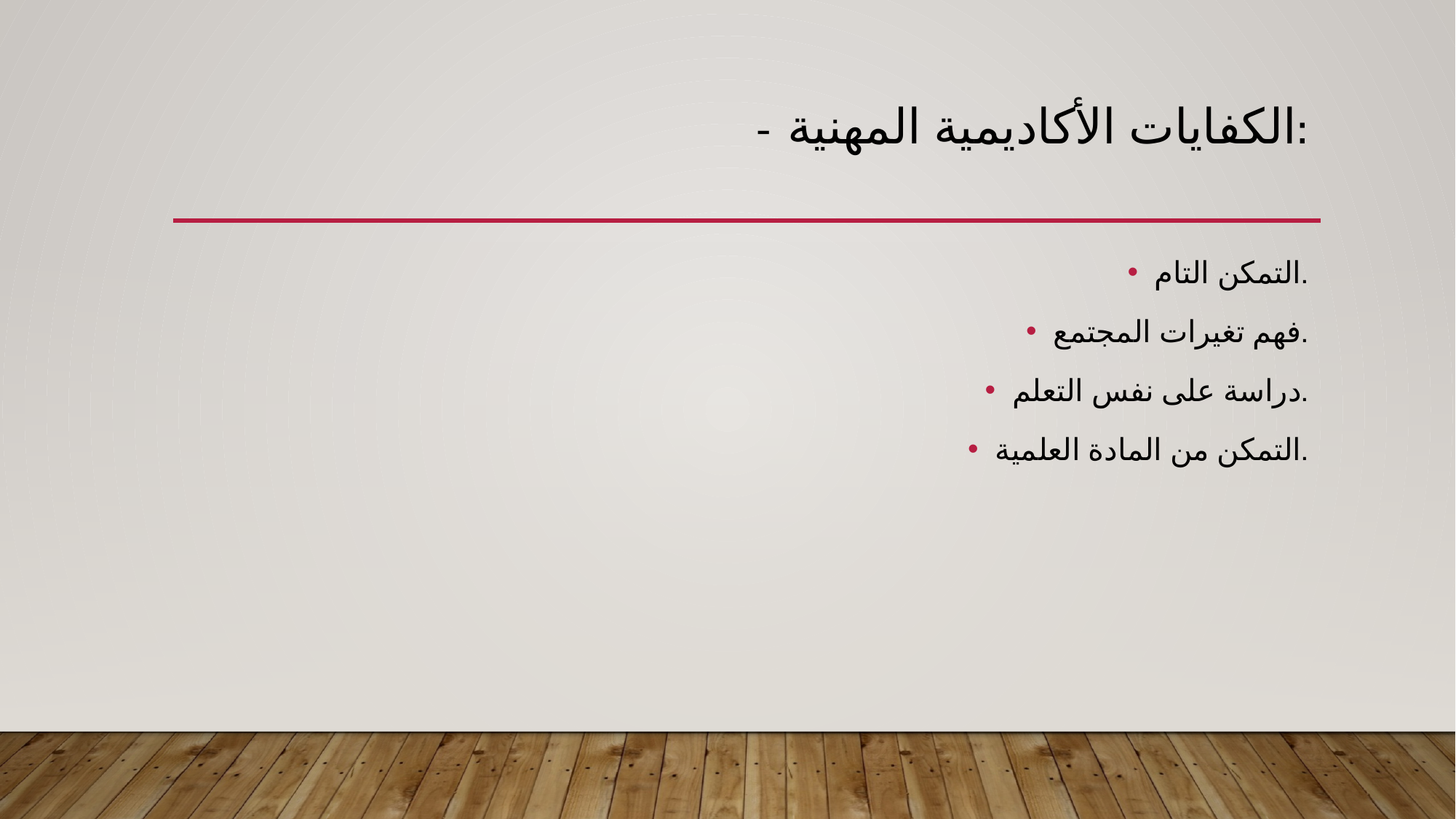

# - الكفايات الأكاديمية المهنية:​
التمكن التام.​
فهم تغيرات المجتمع.​
دراسة على نفس التعلم.​
التمكن من المادة العلمية.​